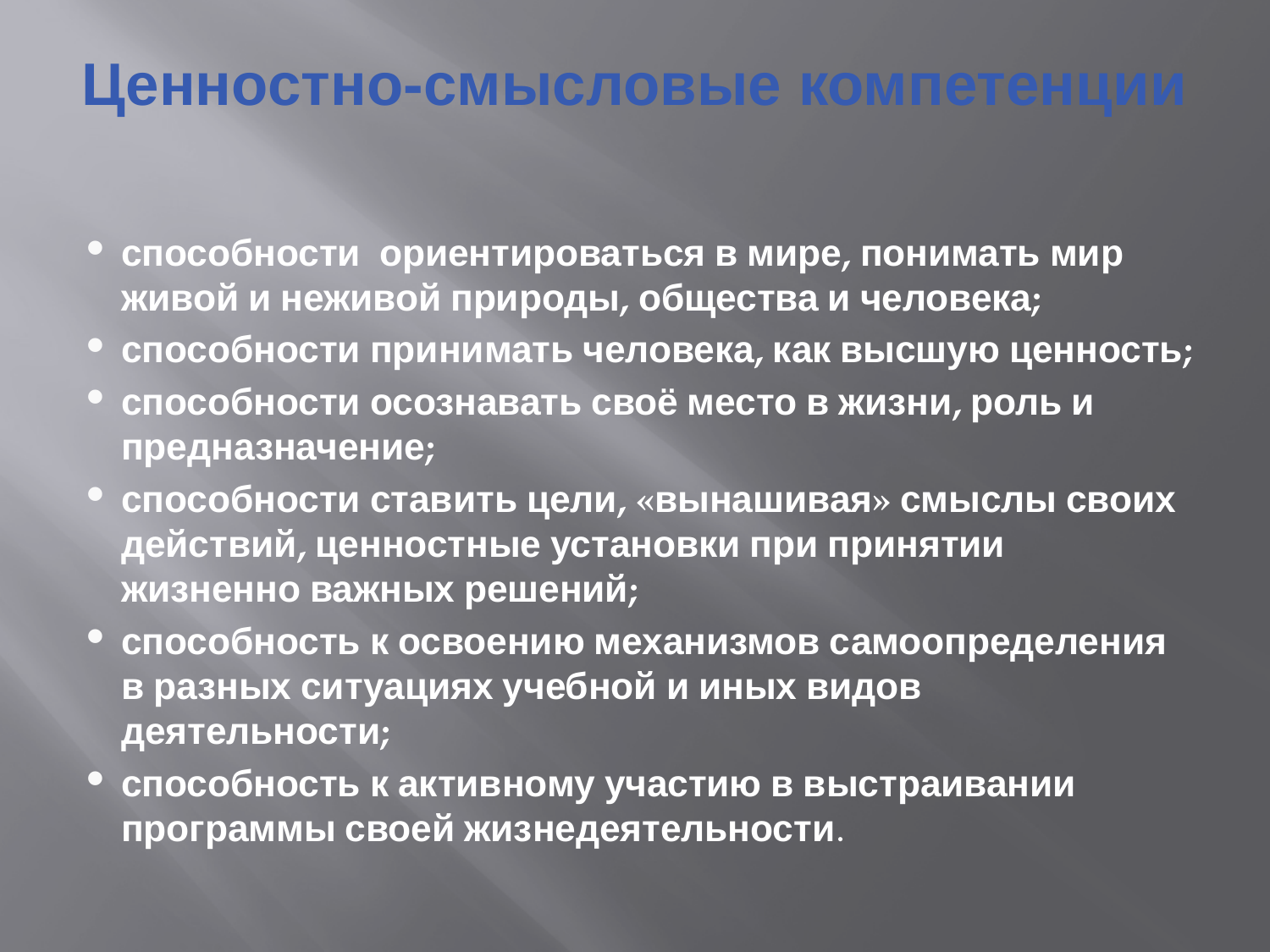

# Ценностно-смысловые компетенции
способности  ориентироваться в мире, понимать мир живой и неживой природы, общества и человека;
способности принимать человека, как высшую ценность;
способности осознавать своё место в жизни, роль и предназначение;
способности ставить цели, «вынашивая» смыслы своих действий, ценностные установки при принятии жизненно важных решений;
способность к освоению механизмов самоопределения в разных ситуациях учебной и иных видов деятельности;
способность к активному участию в выстраивании программы своей жизнедеятельности.